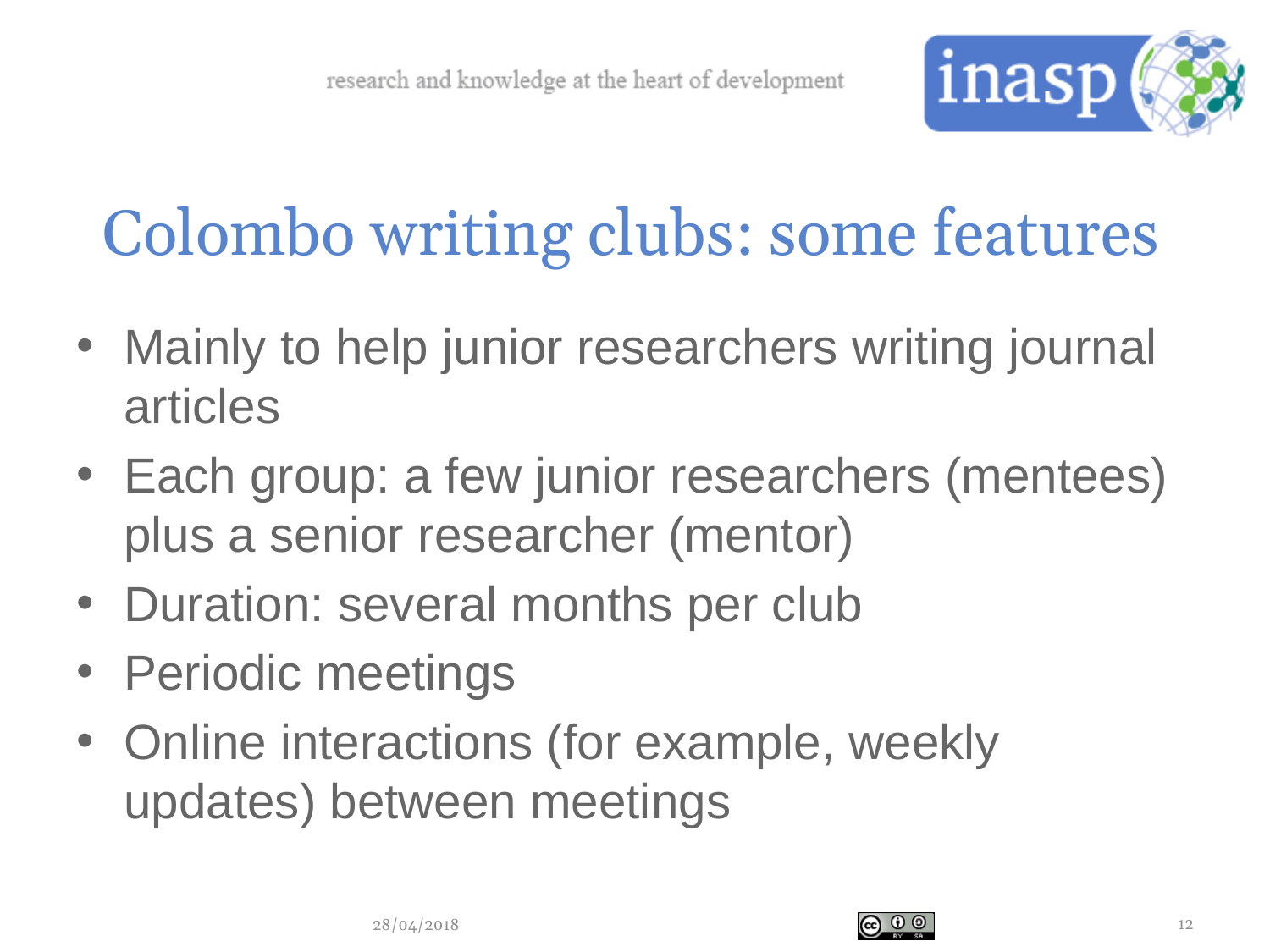

# Colombo writing clubs: some features
Mainly to help junior researchers writing journal articles
Each group: a few junior researchers (mentees) plus a senior researcher (mentor)
Duration: several months per club
Periodic meetings
Online interactions (for example, weekly updates) between meetings
28/04/2018

12